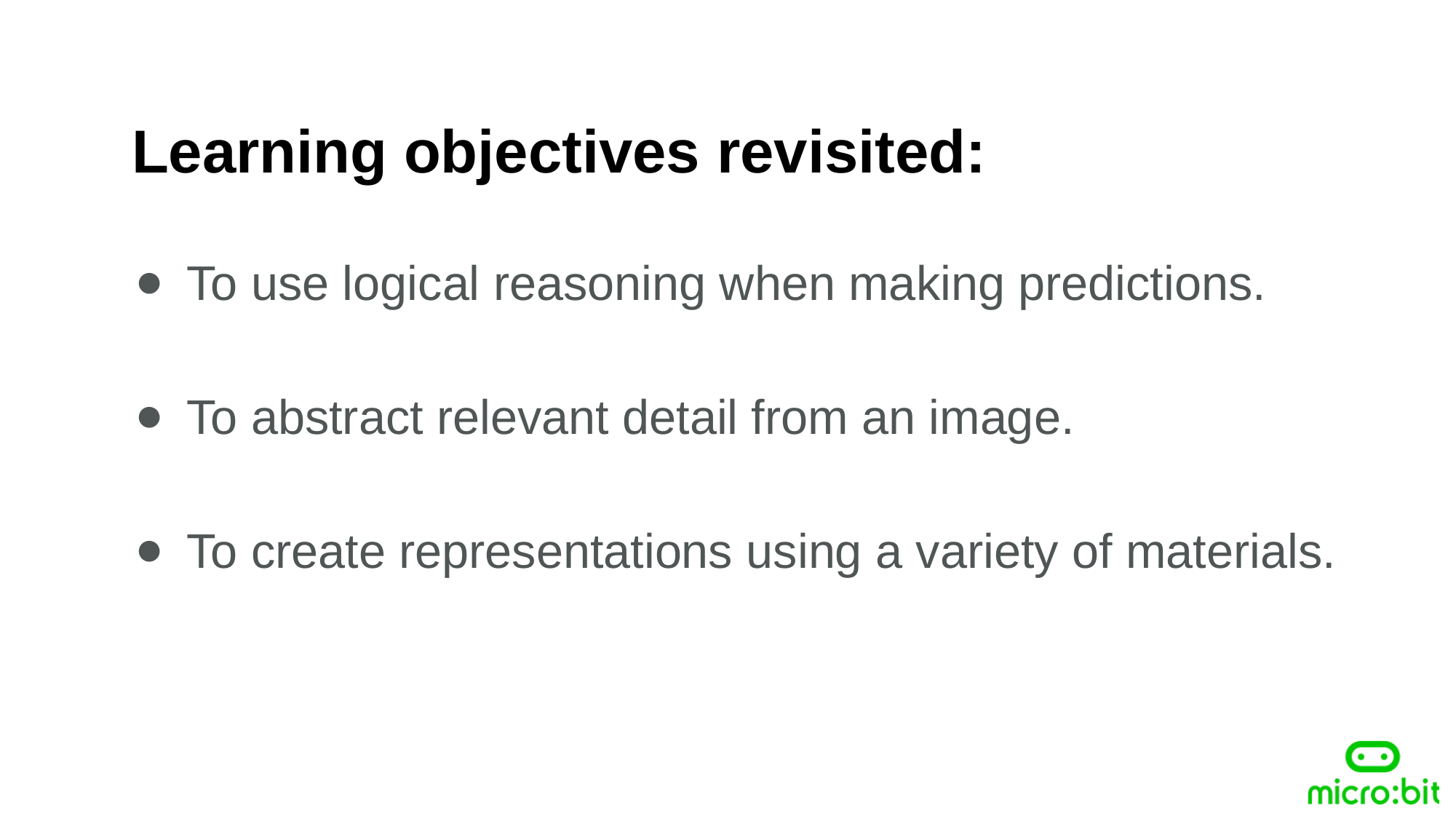

Learning objectives revisited:

To use logical reasoning when making predictions.

To abstract relevant detail from an image.

To create representations using a variety of materials.